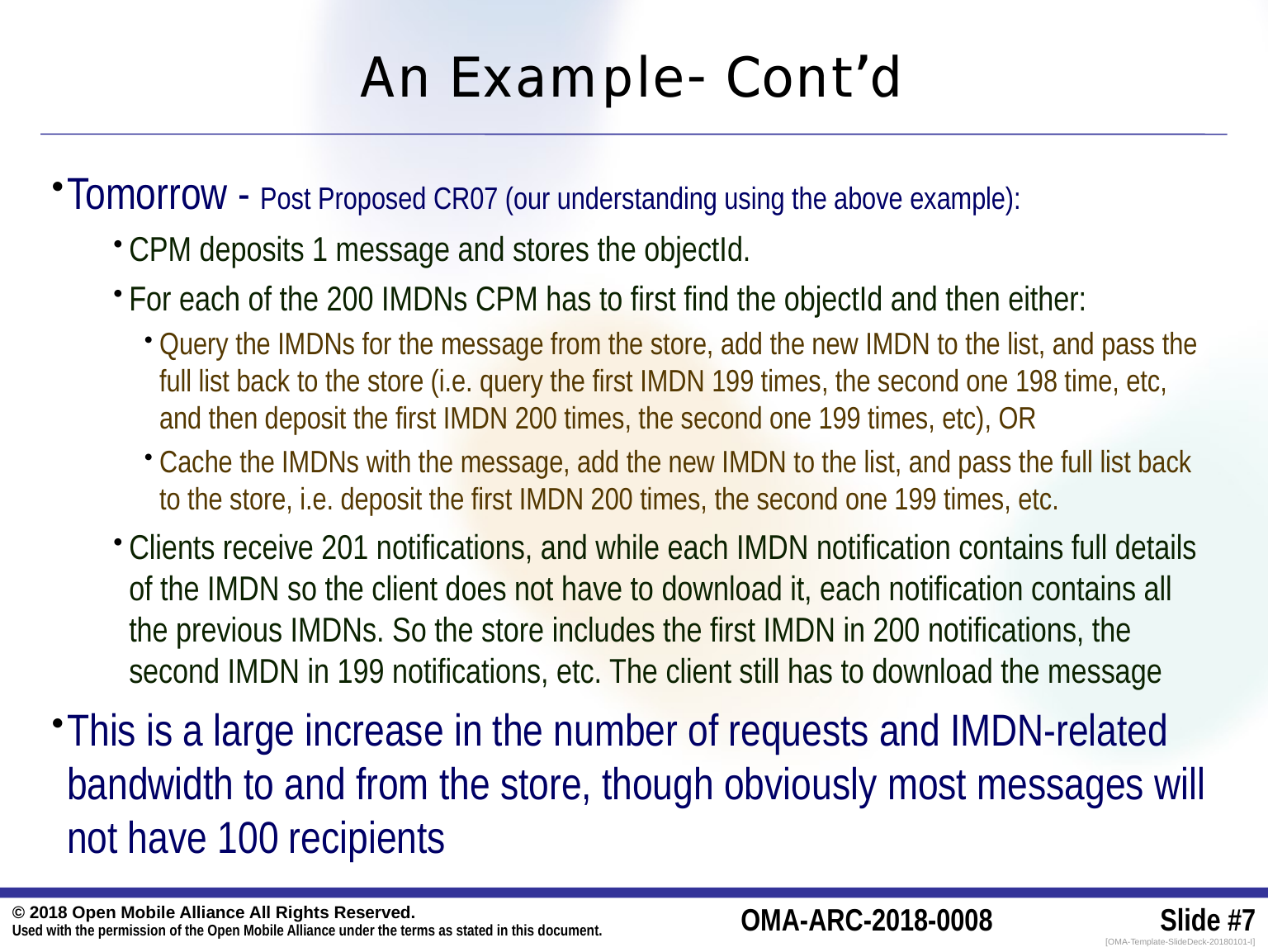

# An Example- Cont’d
Tomorrow - Post Proposed CR07 (our understanding using the above example):
CPM deposits 1 message and stores the objectId.
For each of the 200 IMDNs CPM has to first find the objectId and then either:
Query the IMDNs for the message from the store, add the new IMDN to the list, and pass the full list back to the store (i.e. query the first IMDN 199 times, the second one 198 time, etc, and then deposit the first IMDN 200 times, the second one 199 times, etc), OR
Cache the IMDNs with the message, add the new IMDN to the list, and pass the full list back to the store, i.e. deposit the first IMDN 200 times, the second one 199 times, etc.
Clients receive 201 notifications, and while each IMDN notification contains full details of the IMDN so the client does not have to download it, each notification contains all the previous IMDNs. So the store includes the first IMDN in 200 notifications, the second IMDN in 199 notifications, etc. The client still has to download the message
This is a large increase in the number of requests and IMDN-related bandwidth to and from the store, though obviously most messages will not have 100 recipients